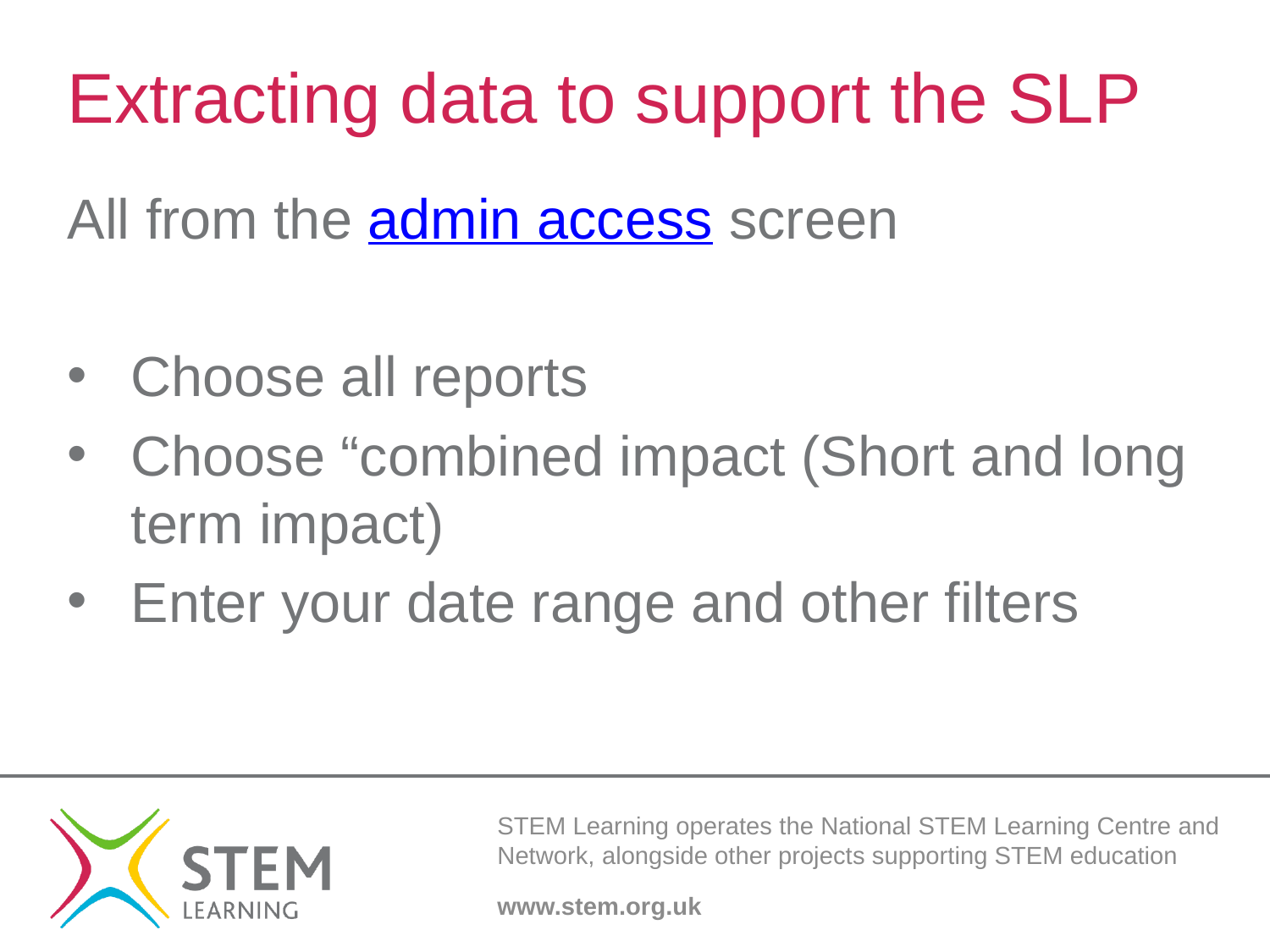

# Extracting data to support the SLP
All from the admin access screen

Choose all reports
Choose “combined impact (Short and long term impact)
Enter your date range and other filters